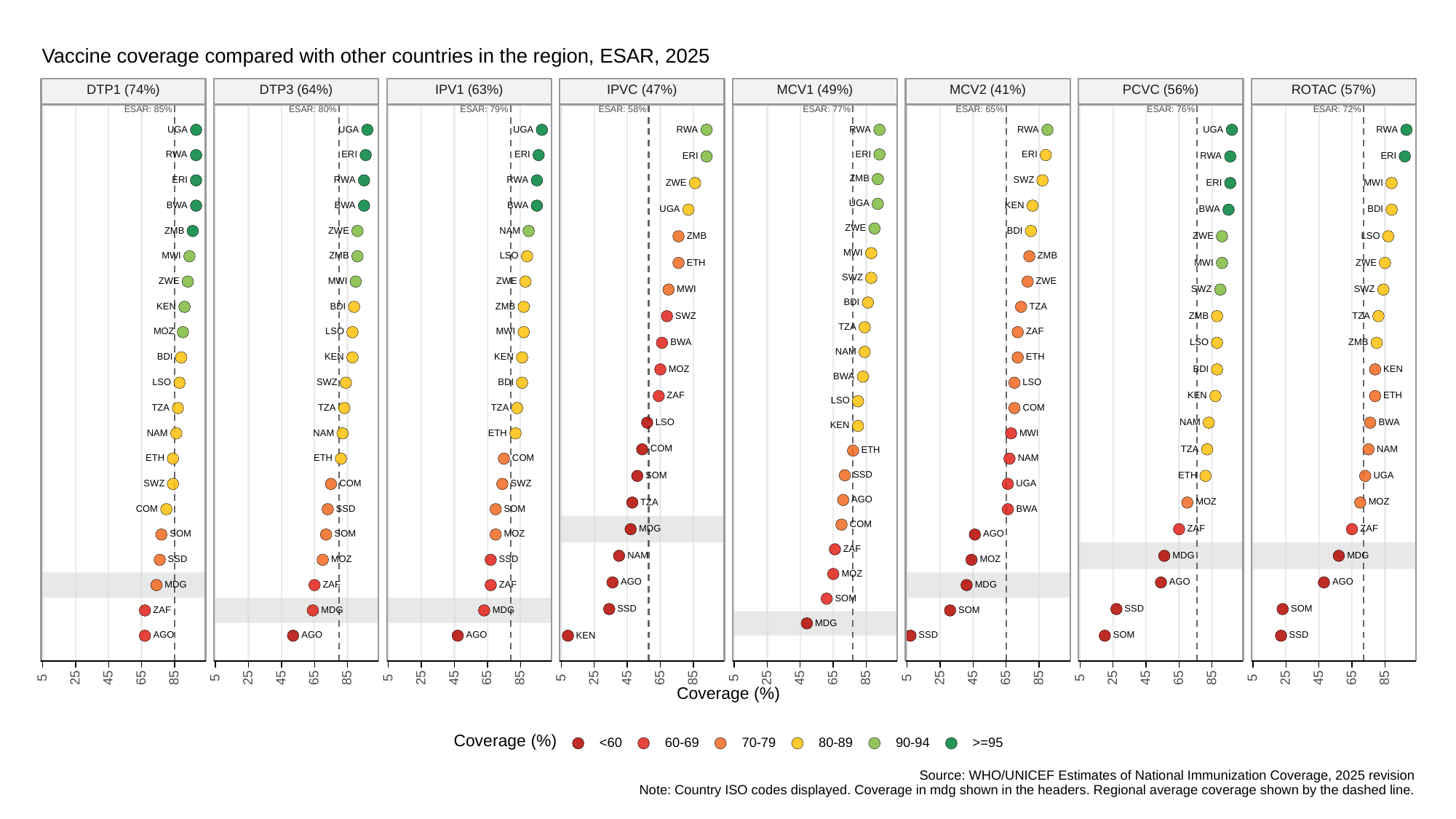

Vaccine coverage compared with other countries in the region, ESAR, 2025

ROTAC (57%)
DTP1 (74%)
DTP3 (64%)
IPV1 (63%)
IPVC (47%)
MCV1 (49%)
MCV2 (41%)
PCVC (56%)

ESAR: 85%
ESAR: 80%
ESAR: 79%
ESAR: 58%
ESAR: 77%
ESAR: 65%
ESAR: 76%
ESAR: 72%

UGA
UGA
UGA
UGA
RWA
RWA
RWA
RWA

ERI
RWA
ERI
ERI
ERI
ERI
RWA
ERI

ZMB
SWZ
ERI
RWA
RWA

ZWE
ERI
MWI

UGA
BWA
BWA
BWA
KEN

UGA
BWA
BDI

ZWE

ZMB
ZWE
NAM
BDI

LSO
ZMB
ZWE

MWI

LSO
MWI
ZMB
ZMB

ETH
MWI
ZWE

SWZ

ZWE
MWI
ZWE
ZWE

SWZ
SWZ
MWI

BDI

KEN
BDI
ZMB
TZA

SWZ
ZMB
TZA

TZA

MOZ
LSO
MWI
ZAF

LSO
BWA
ZMB

NAM

BDI
KEN
KEN
ETH

MOZ
BDI
KEN

BWA

LSO
LSO
SWZ
BDI

ZAF
KEN
ETH

LSO

COM
TZA
TZA
TZA

LSO
NAM
BWA

KEN

NAM
NAM
ETH
MWI

COM
TZA
NAM
ETH

COM
ETH
ETH
NAM

SSD
SOM
UGA
ETH

COM
SWZ
SWZ
UGA

AGO

MOZ
MOZ
TZA

COM
SOM
SSD
BWA

COM

MDG
ZAF
ZAF

SOM
SOM
MOZ
AGO

ZAF

MDG
MDG
NAM

MOZ
MOZ
SSD
SSD

MOZ

AGO
AGO
AGO

MDG
MDG
ZAF
ZAF

SOM

SOM
SSD
SSD
SOM
MDG
MDG
ZAF

MDG

AGO
AGO
AGO
SOM
SSD
SSD
KEN

25
65
85
25
65
85
25
65
85
25
65
85
25
65
85
25
65
85
25
65
85
25
65
85
45
45
45
45
45
45
45
45
5
5
5
5
5
5
5
5
Coverage (%)
Coverage (%)

<60
60-69
70-79
80-89
90-94
>=95
Source: WHO/UNICEF Estimates of National Immunization Coverage, 2025 revision
Note: Country ISO codes displayed. Coverage in mdg shown in the headers. Regional average coverage shown by the dashed line.